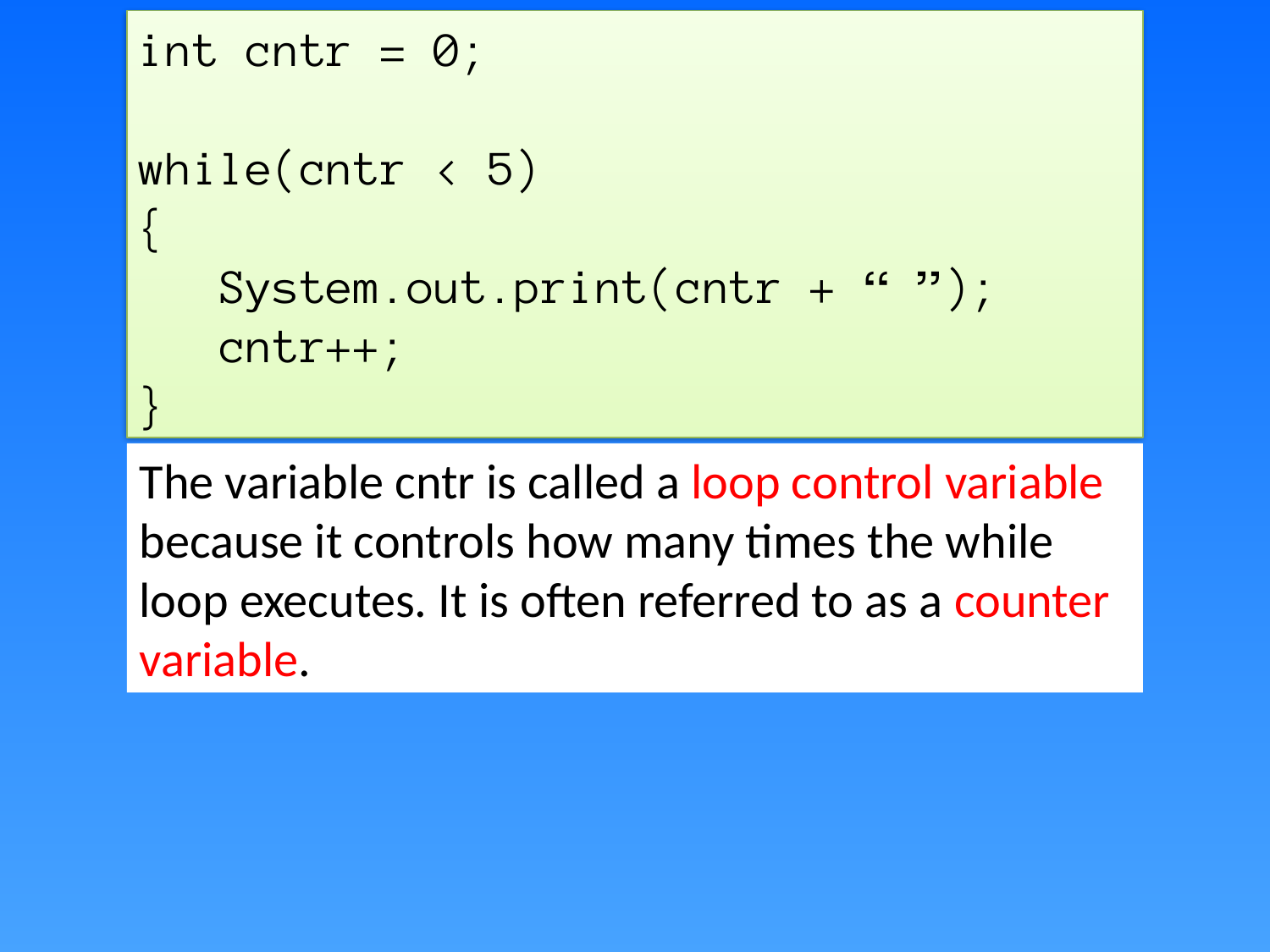

int cntr = 0;

while(cntr < 5)
{
   System.out.print(cntr + “ ”);
   cntr++;
}
The variable cntr is called a loop control variable because it controls how many times the while loop executes. It is often referred to as a counter variable.